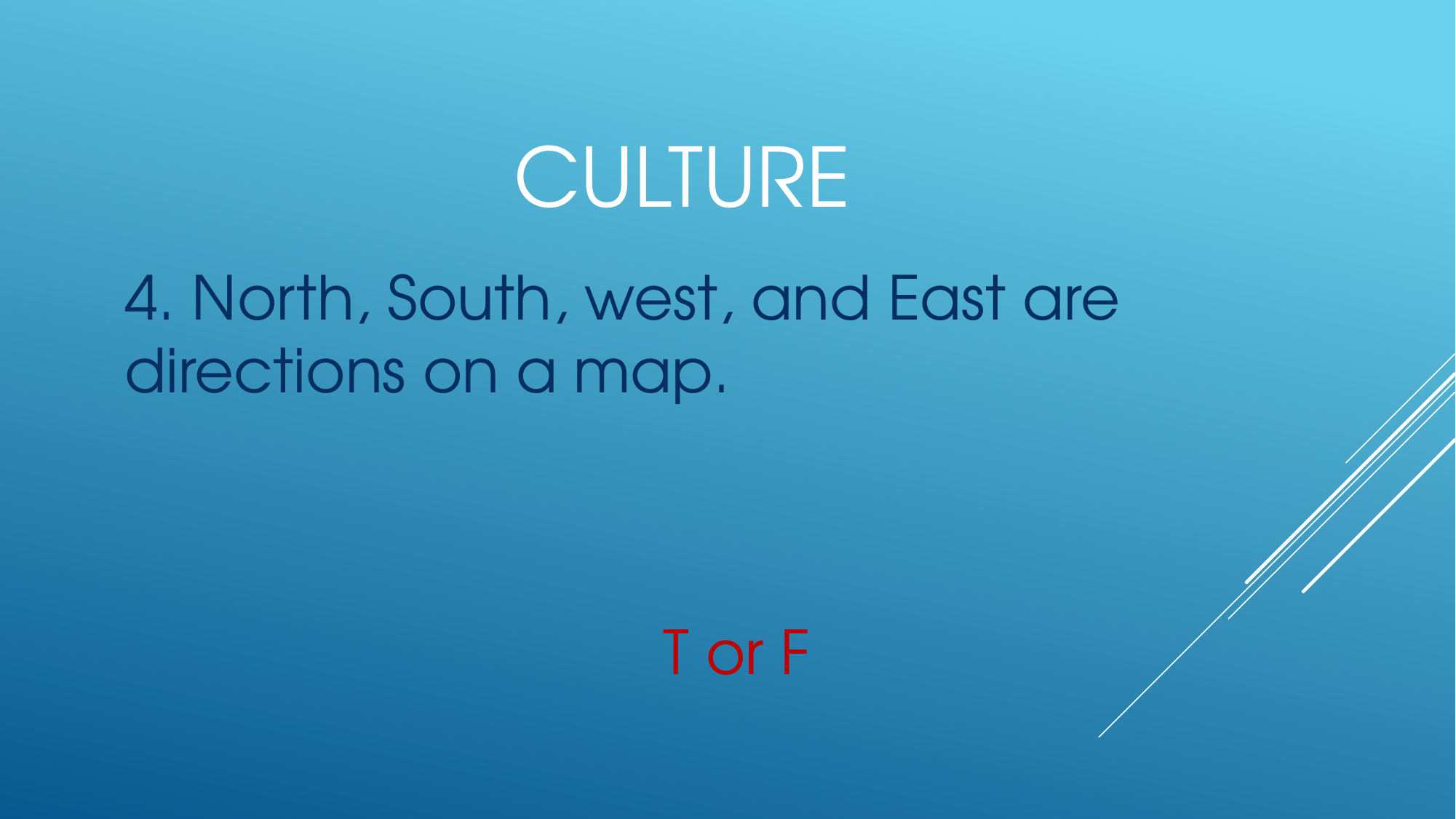

# Culture
4. North, South, west, and East are directions on a map.

T or F